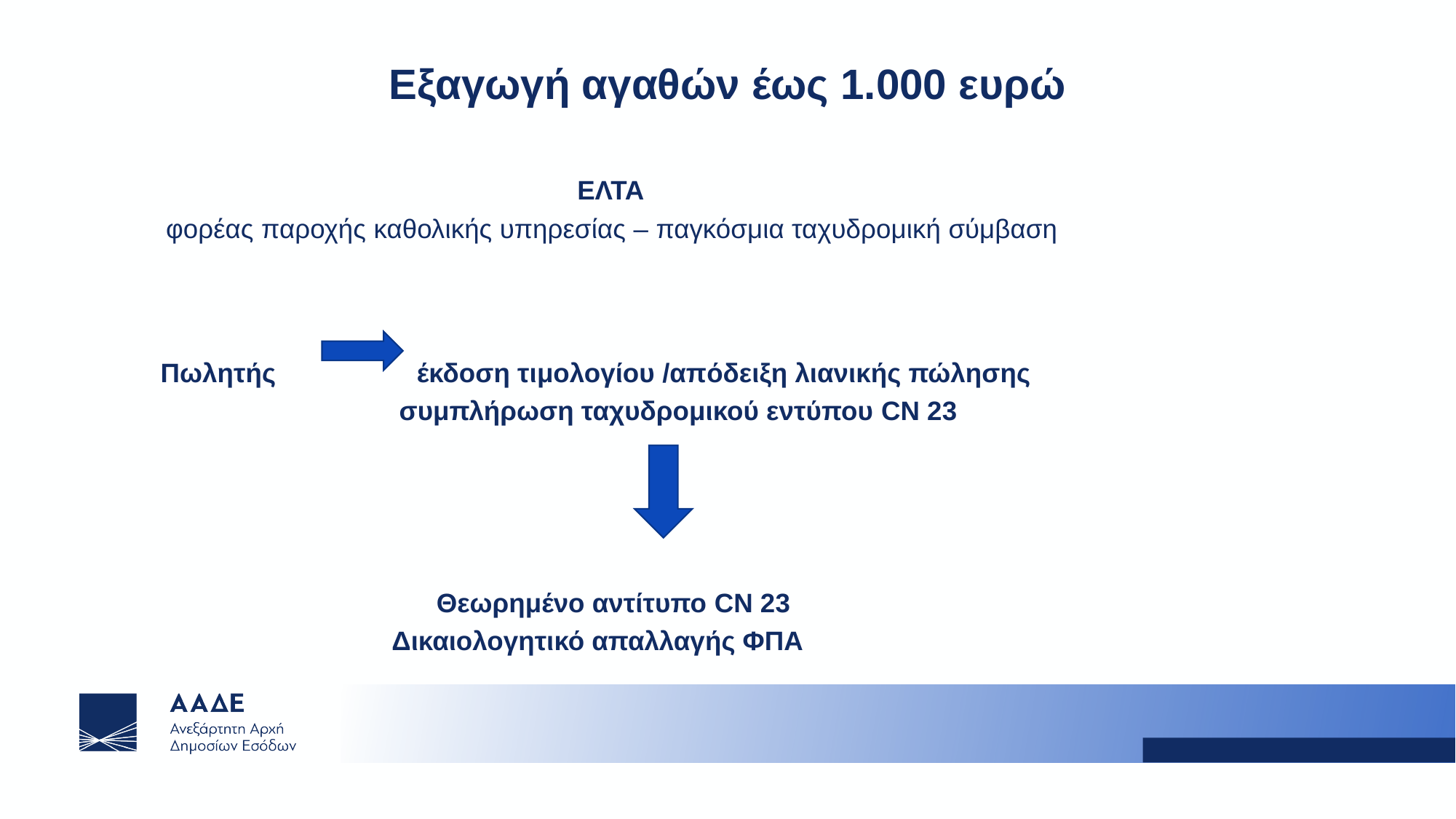

# Εξαγωγή αγαθών έως 1.000 ευρώ
                                                                   ΕΛΤΑ
 φορέας παροχής καθολικής υπηρεσίας – παγκόσμια ταχυδρομική σύμβαση

Πωλητής                   έκδοση τιμολογίου /απόδειξη λιανικής πώλησης
                                συμπλήρωση ταχυδρομικού εντύπου CN 23

                                     Θεωρημένο αντίτυπο CN 23
                               Δικαιολογητικό απαλλαγής ΦΠΑ